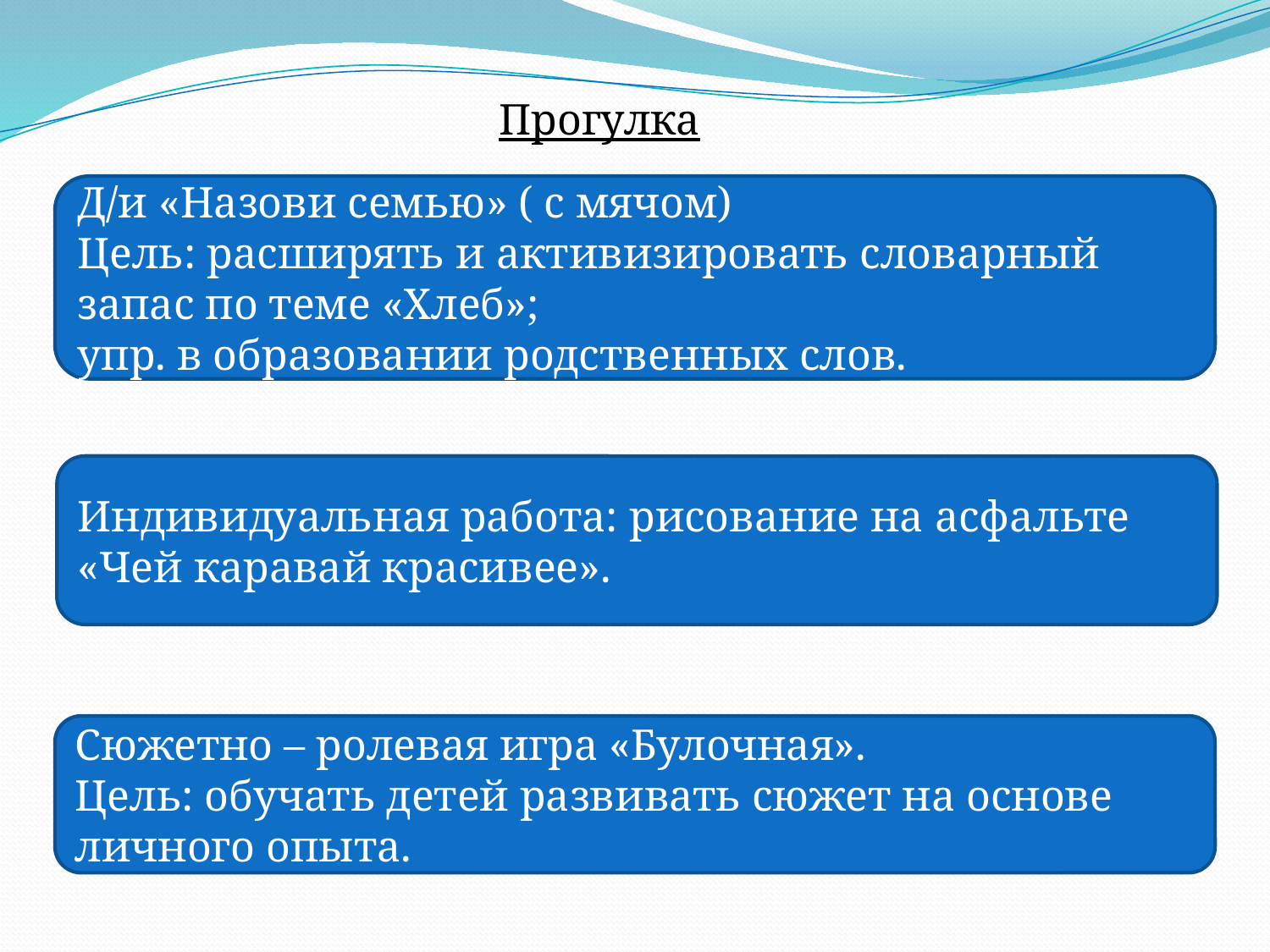

Прогулка
Д/и «Назови семью» ( с мячом)
Цель: расширять и активизировать словарный запас по теме «Хлеб»;
упр. в образовании родственных слов.
Индивидуальная работа: рисование на асфальте «Чей каравай красивее».
Сюжетно – ролевая игра «Булочная».
Цель: обучать детей развивать сюжет на основе личного опыта.